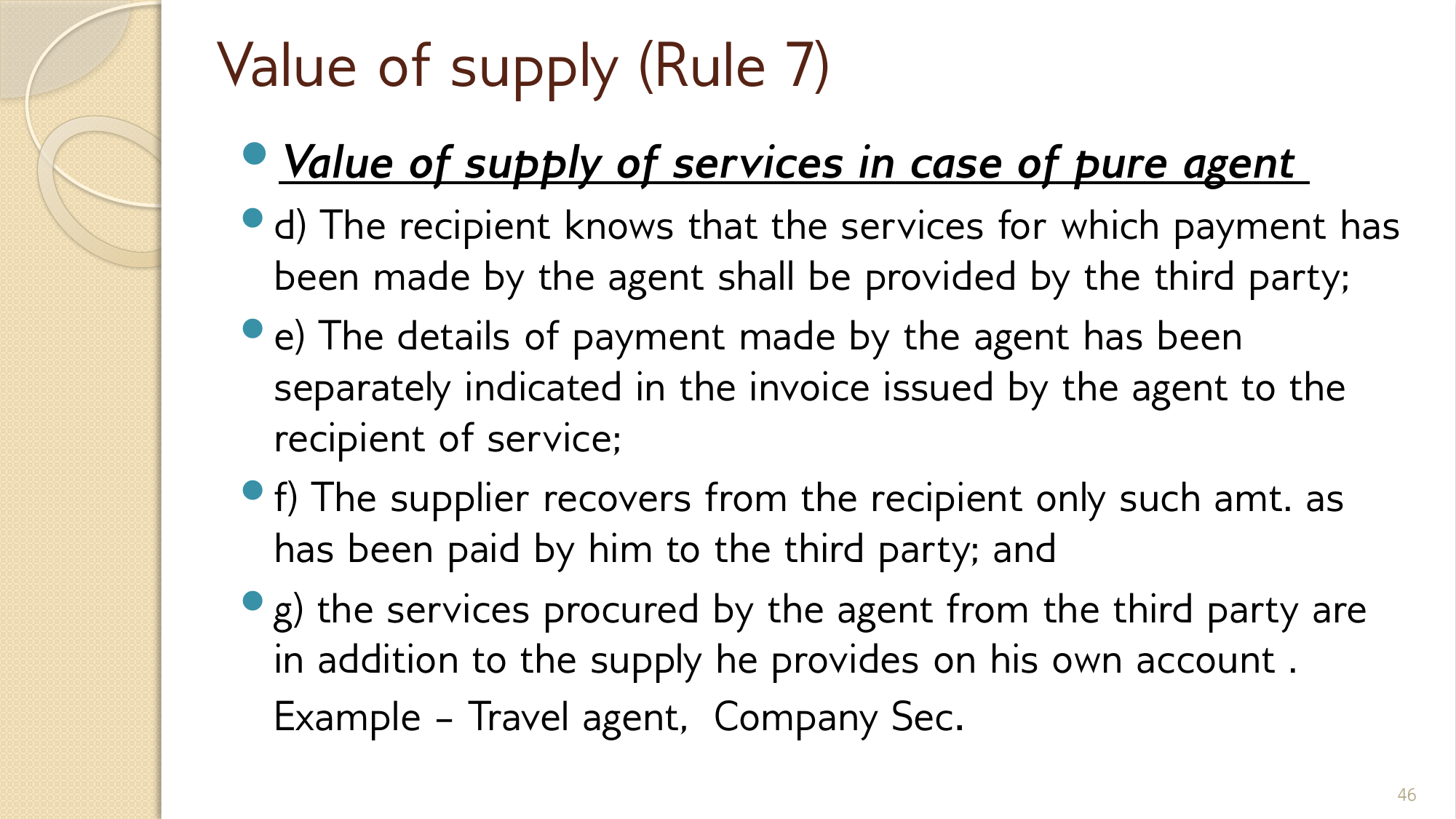

# Value of supply (Rule 7)
Value of supply of services in case of pure agent
d) The recipient knows that the services for which payment has been made by the agent shall be provided by the third party;
e) The details of payment made by the agent has been separately indicated in the invoice issued by the agent to the recipient of service;
f) The supplier recovers from the recipient only such amt. as has been paid by him to the third party; and
g) the services procured by the agent from the third party are in addition to the supply he provides on his own account .  Example – Travel agent,  Company Sec.

46